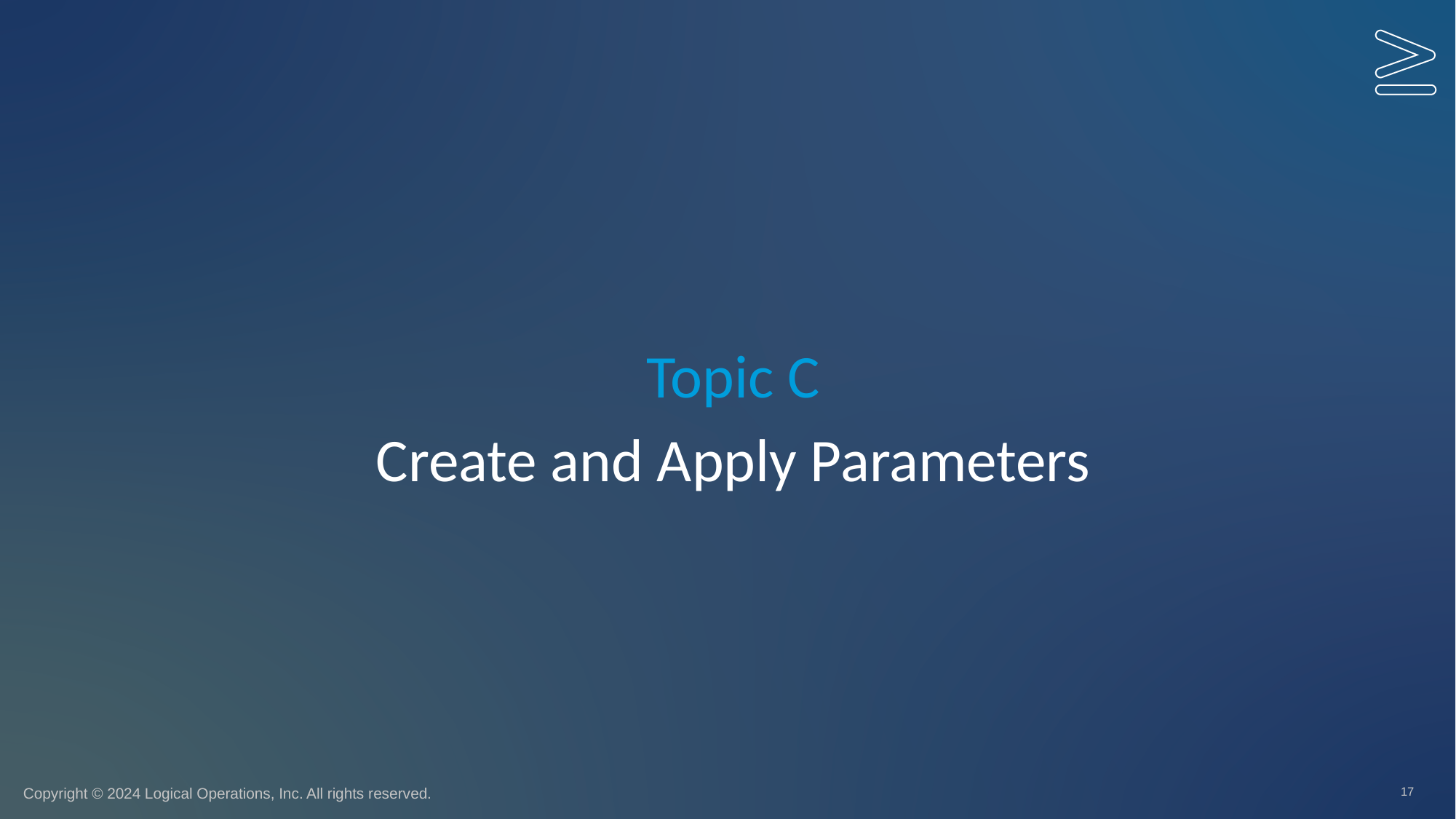

Topic C
# Create and Apply Parameters
17